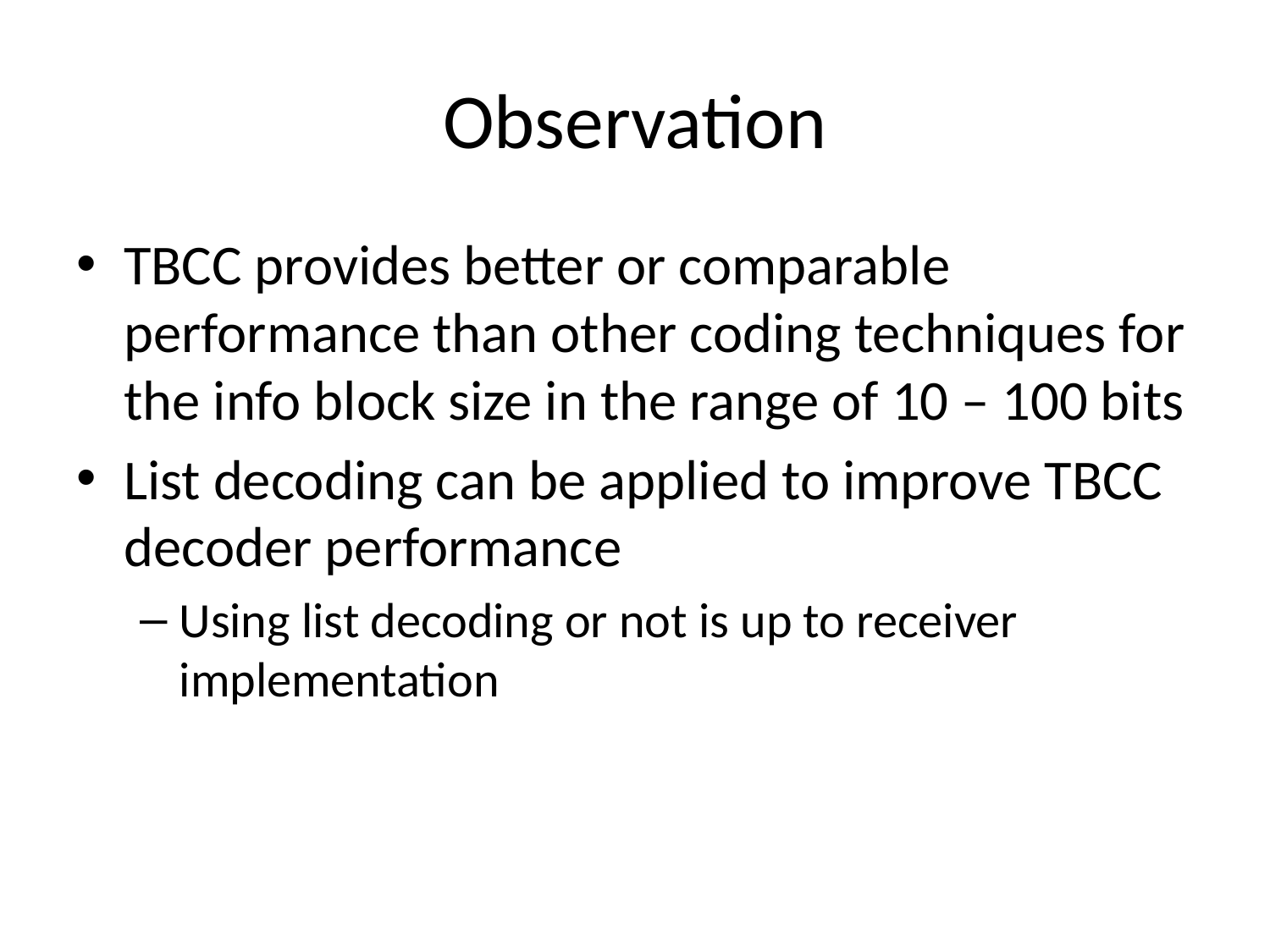

# Observation
TBCC provides better or comparable performance than other coding techniques for the info block size in the range of 10 – 100 bits
List decoding can be applied to improve TBCC decoder performance
Using list decoding or not is up to receiver implementation